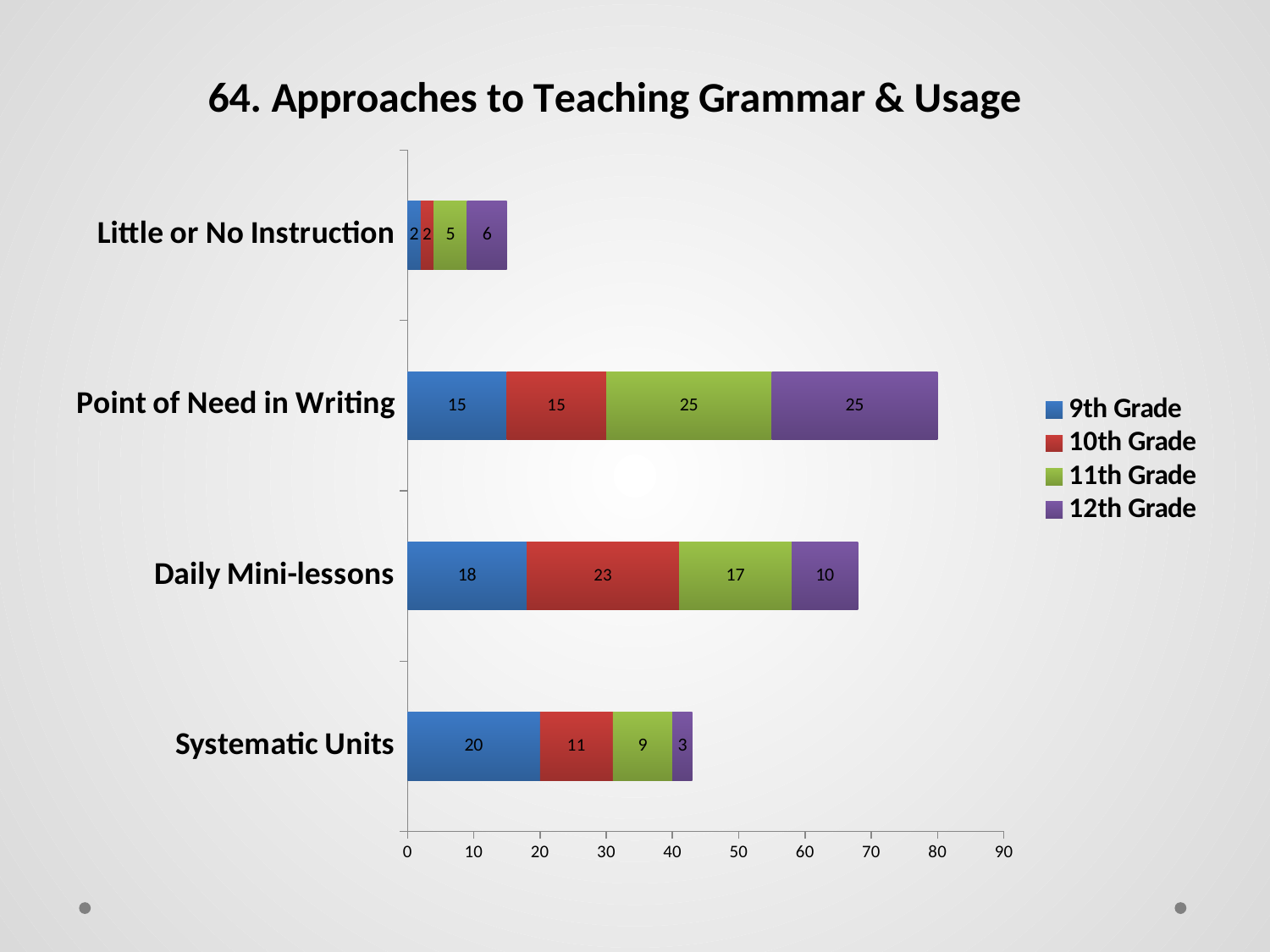

### Chart: 64. Approaches to Teaching Grammar & Usage

| Category | 9th Grade | 10th Grade | 11th Grade | 12th Grade |
|---|---|---|---|---|
| Systematic Units | 20.0 | 11.0 | 9.0 | 3.0 |
| Daily Mini-lessons | 18.0 | 23.0 | 17.0 | 10.0 |
| Point of Need in Writing | 15.0 | 15.0 | 25.0 | 25.0 |
| Little or No Instruction | 2.0 | 2.0 | 5.0 | 6.0 |